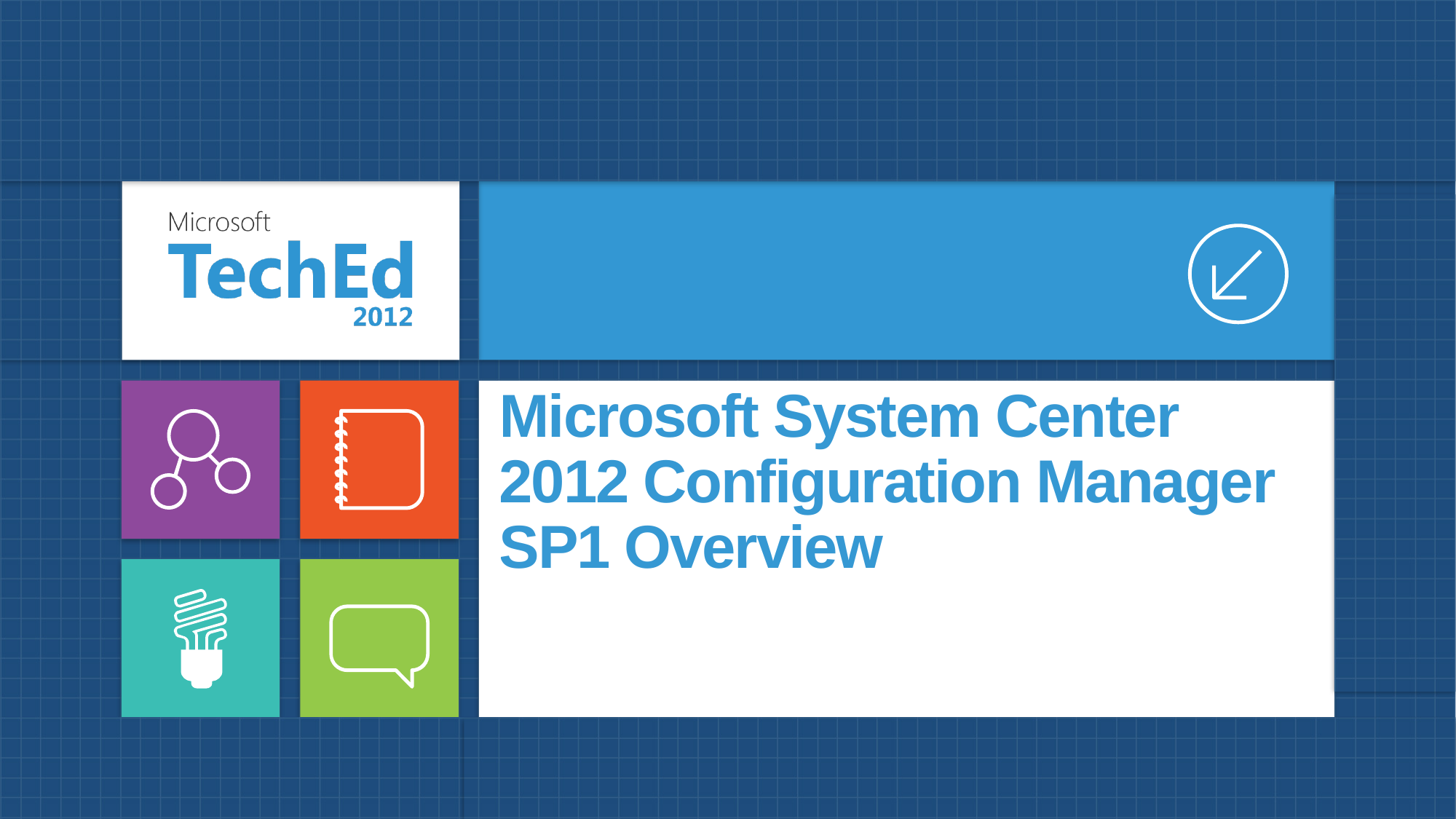

# Microsoft System Center 2012 Configuration Manager SP1 Overview